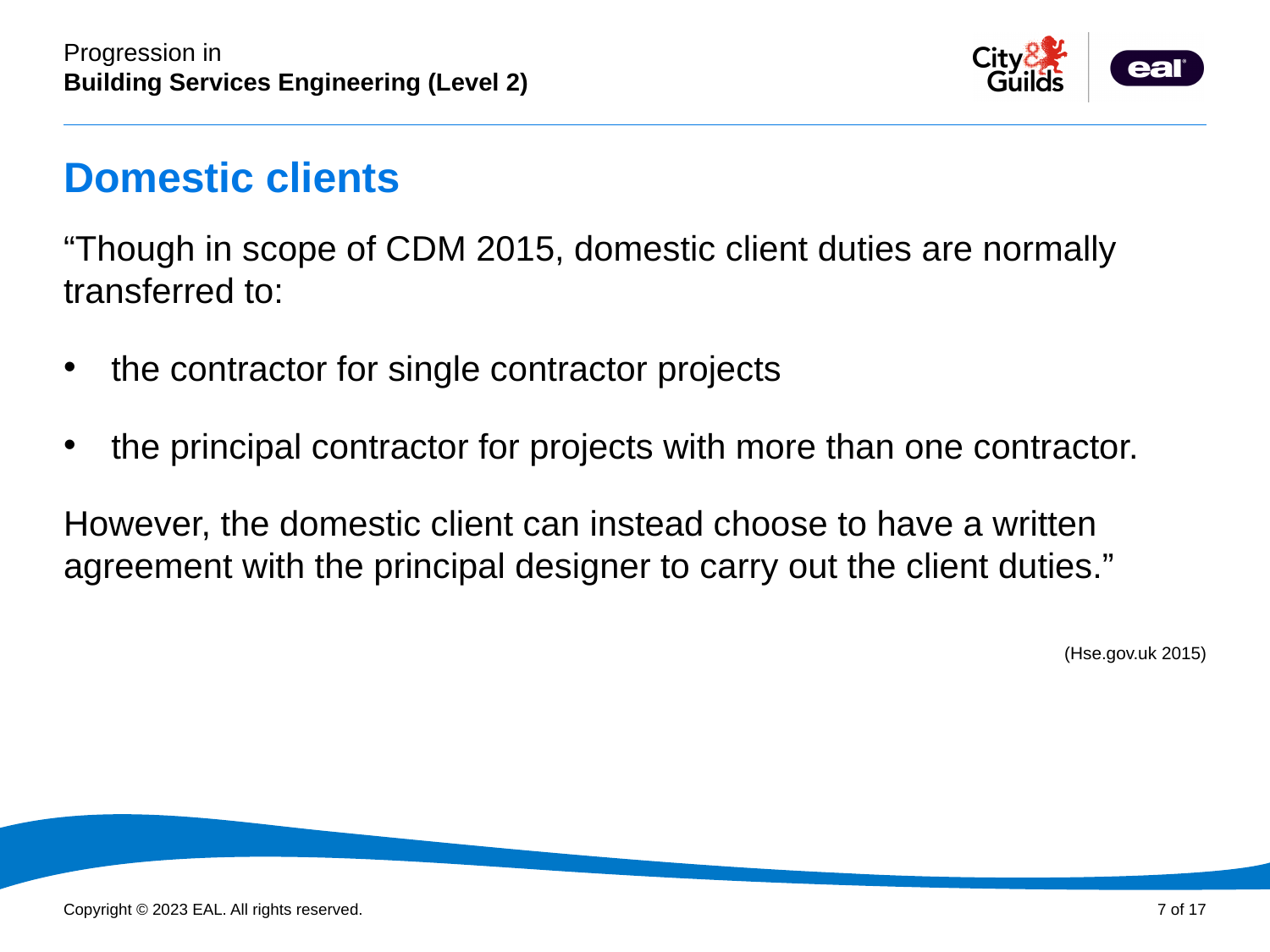

# Domestic clients
“Though in scope of CDM 2015, domestic client duties are normally transferred to:
the contractor for single contractor projects
the principal contractor for projects with more than one contractor.
However, the domestic client can instead choose to have a written agreement with the principal designer to carry out the client duties.”
(Hse.gov.uk 2015)